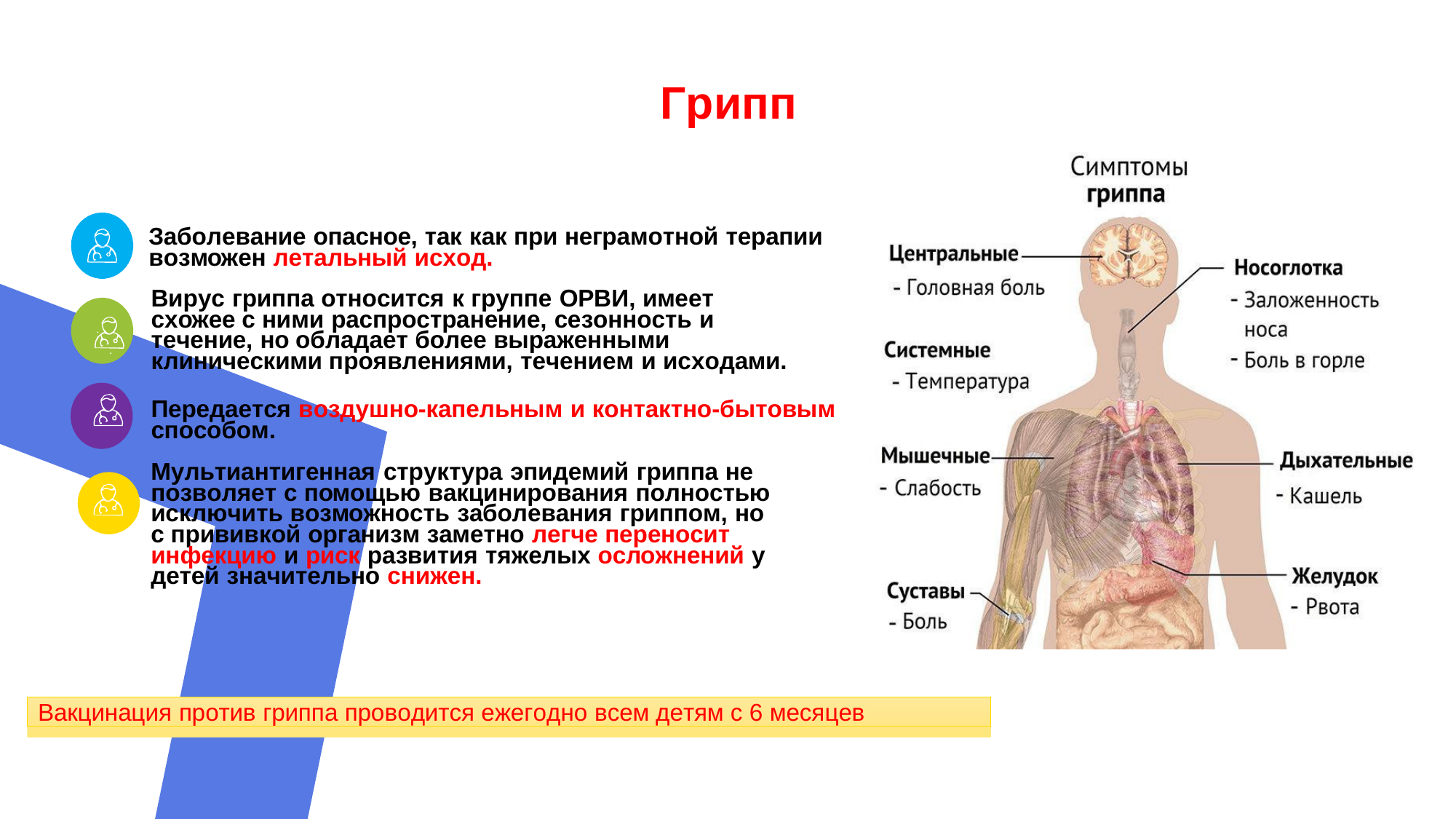

# Грипп

Заболевание опасное, так как при неграмотной терапии возможен летальный исход.
Вирус гриппа относится к группе ОРВИ, имеет схожее с ними распространение, сезонность и течение, но обладает более выраженными клиническими проявлениями, течением и исходами.

Передается воздушно-капельным и контактно-бытовым способом.
Мультиантигенная структура эпидемий гриппа не позволяет с помощью вакцинирования полностью исключить возможность заболевания гриппом, но с прививкой организм заметно легче переносит инфекцию и риск развития тяжелых осложнений у детей значительно снижен.

Вакцинация против гриппа проводится ежегодно всем детям с 6 месяцев